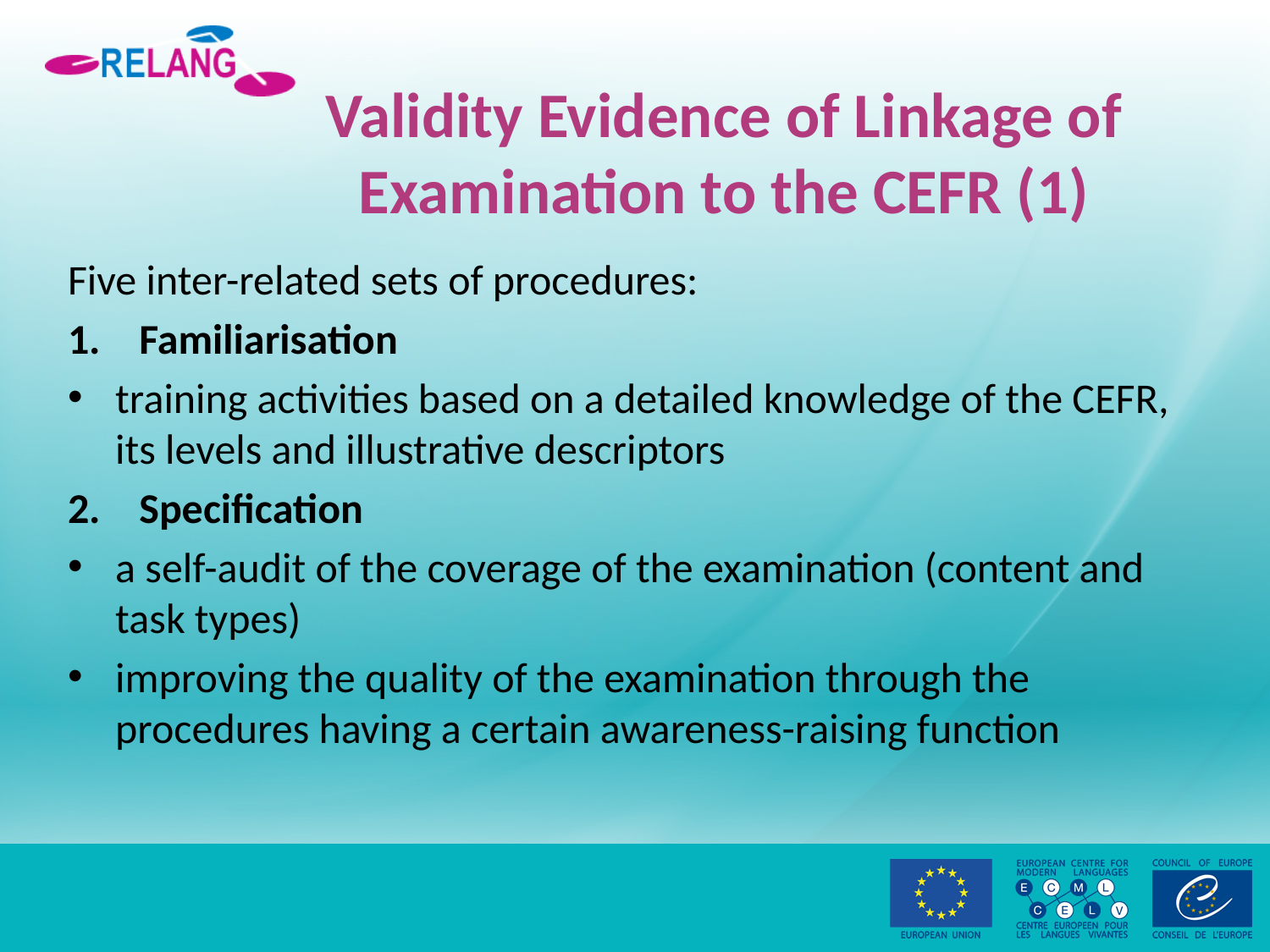

# Validity Evidence of Linkage of Examination to the CEFR (1)
Five inter-related sets of procedures:
Familiarisation
training activities based on a detailed knowledge of the CEFR, its levels and illustrative descriptors
Specification
a self-audit of the coverage of the examination (content and task types)
improving the quality of the examination through the procedures having a certain awareness-raising function